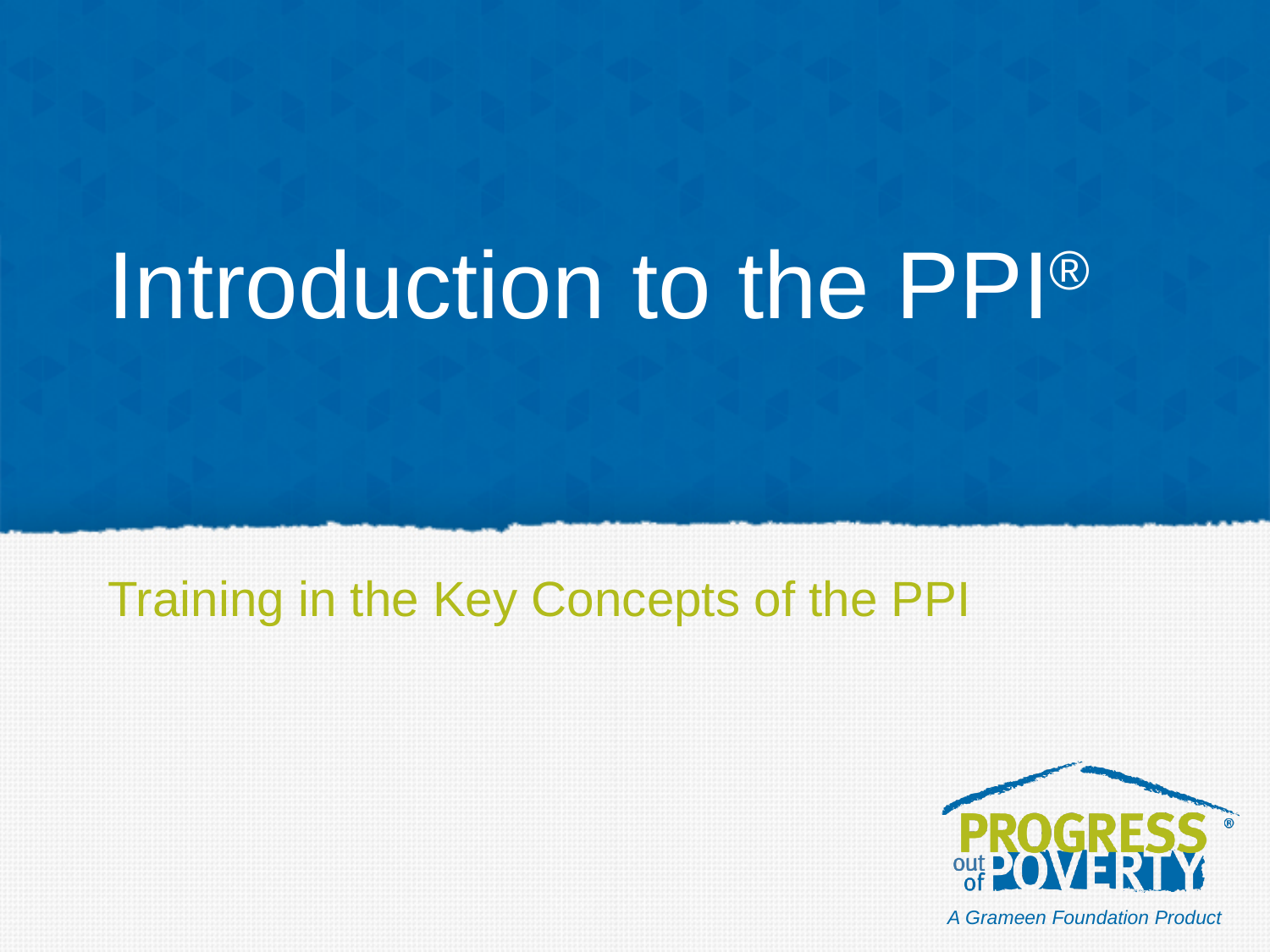

# Introduction to the PPI®
Training in the Key Concepts of the PPI